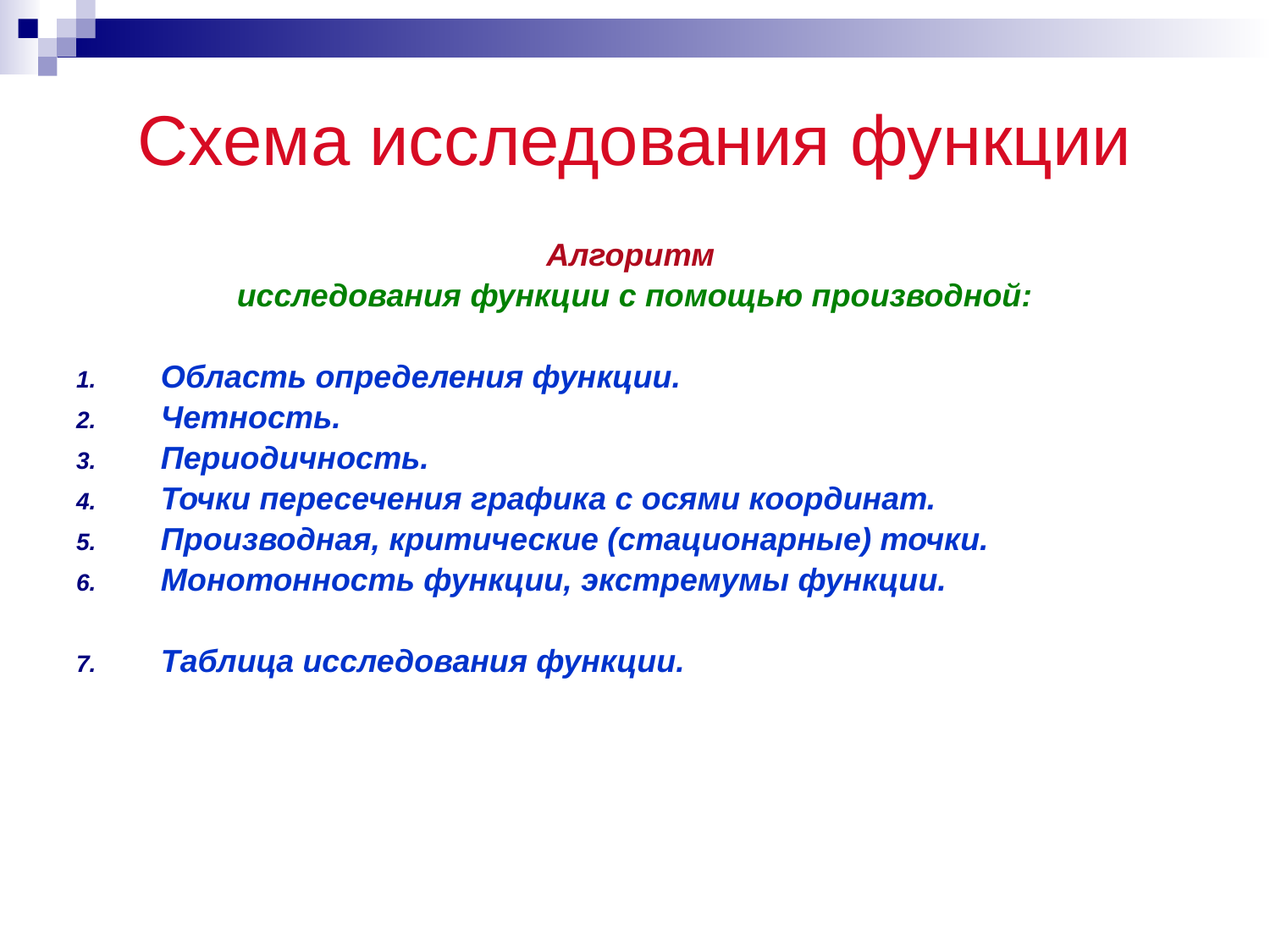

# Схема исследования функции
Алгоритм
исследования функции с помощью производной:

Область определения функции.
Четность.
Периодичность.
Точки пересечения графика с осями координат.
Производная, критические (стационарные) точки.
Монотонность функции, экстремумы функции.

Таблица исследования функции.